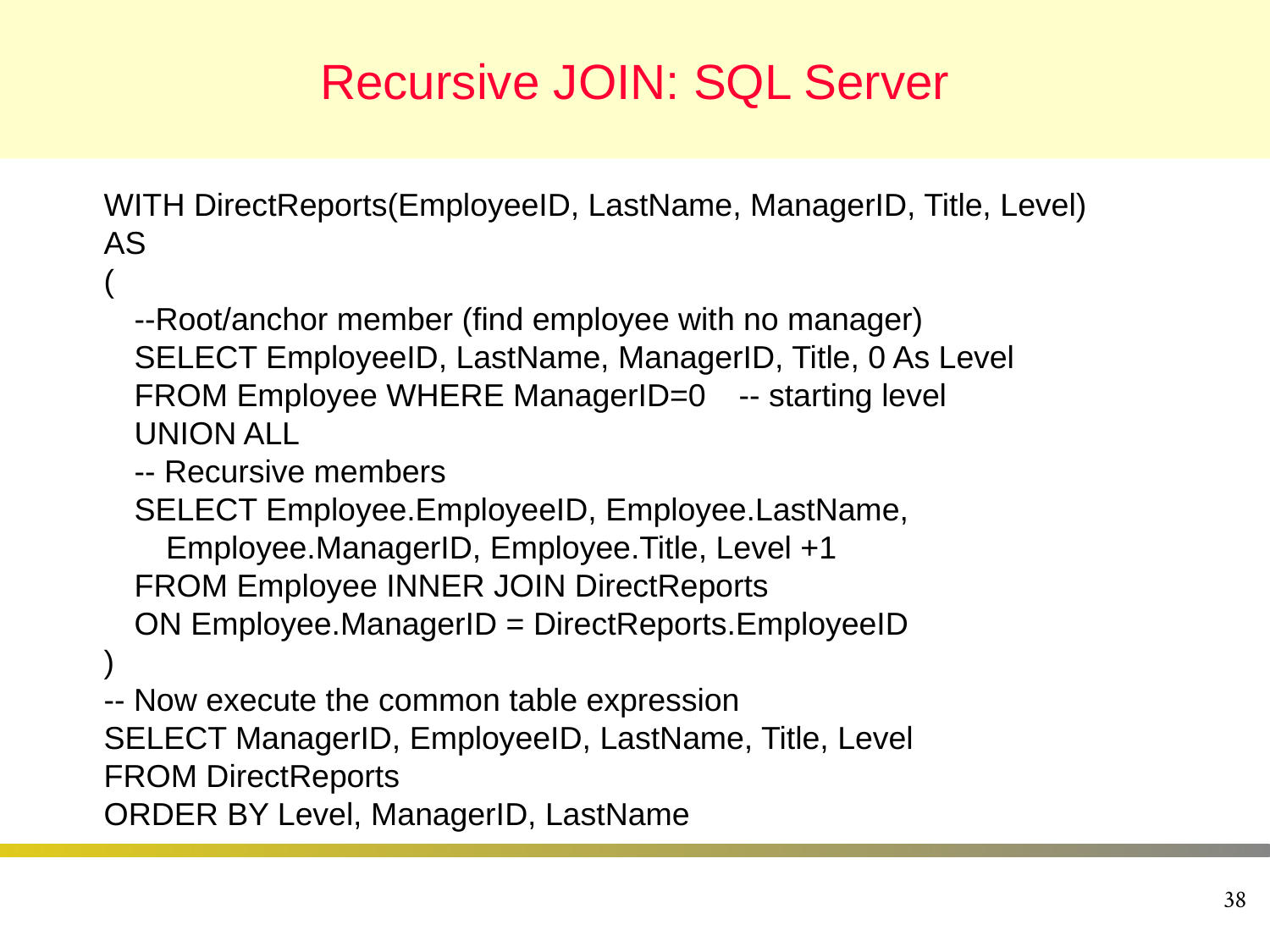

# Recursive JOIN: SQL Server
WITH DirectReports(EmployeeID, LastName, ManagerID, Title, Level)
AS
(
	--Root/anchor member (find employee with no manager)
	SELECT EmployeeID, LastName, ManagerID, Title, 0 As Level
	FROM Employee WHERE ManagerID=0 	-- starting level
	UNION ALL
	-- Recursive members
	SELECT Employee.EmployeeID, Employee.LastName,
		Employee.ManagerID, Employee.Title, Level +1
	FROM Employee INNER JOIN DirectReports
	ON Employee.ManagerID = DirectReports.EmployeeID
)
-- Now execute the common table expression
SELECT ManagerID, EmployeeID, LastName, Title, Level
FROM DirectReports
ORDER BY Level, ManagerID, LastName
38